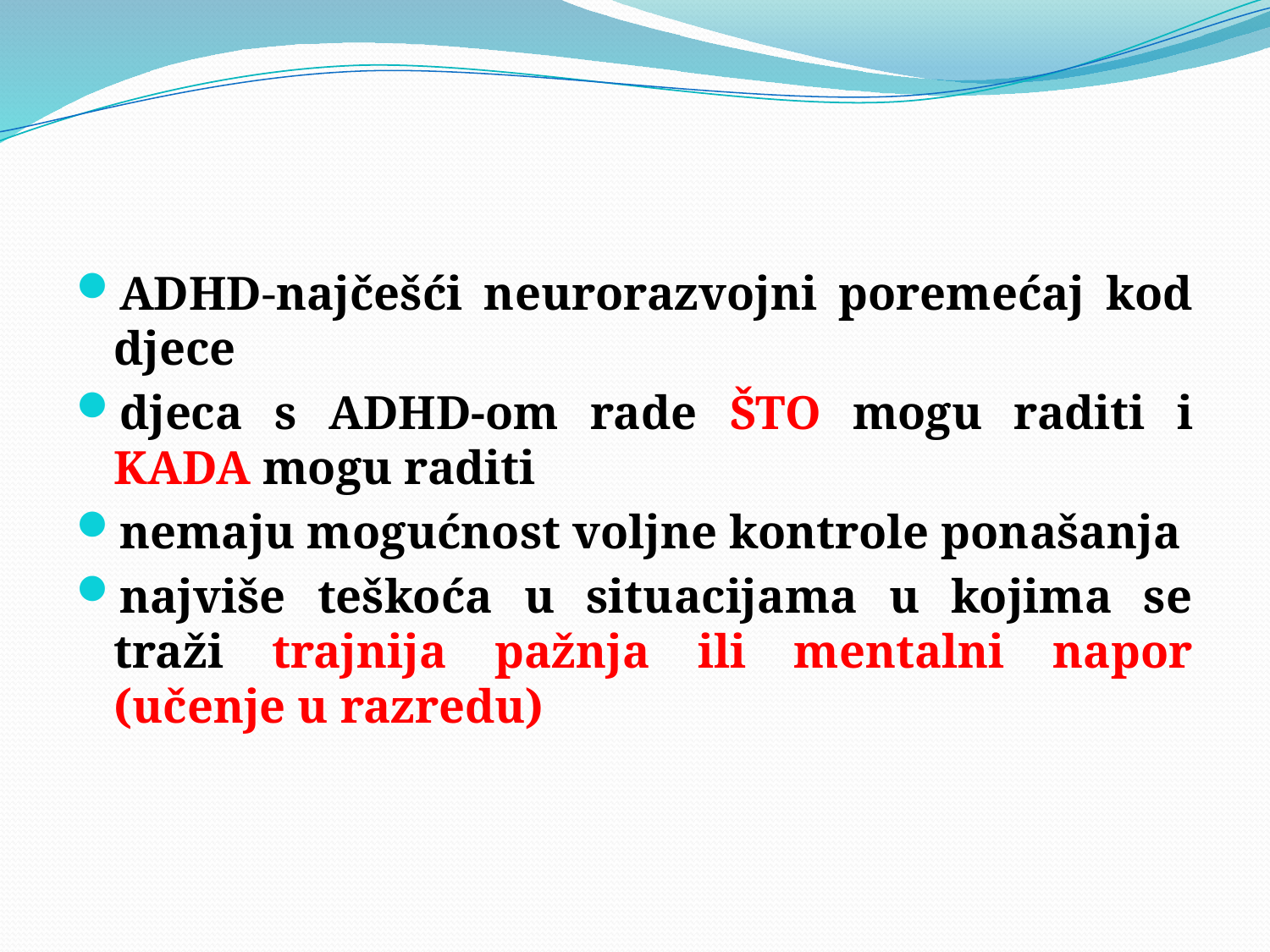

#
ADHD-najčešći neurorazvojni poremećaj kod djece
djeca s ADHD-om rade ŠTO mogu raditi i KADA mogu raditi
nemaju mogućnost voljne kontrole ponašanja
najviše teškoća u situacijama u kojima se traži trajnija pažnja ili mentalni napor (učenje u razredu)